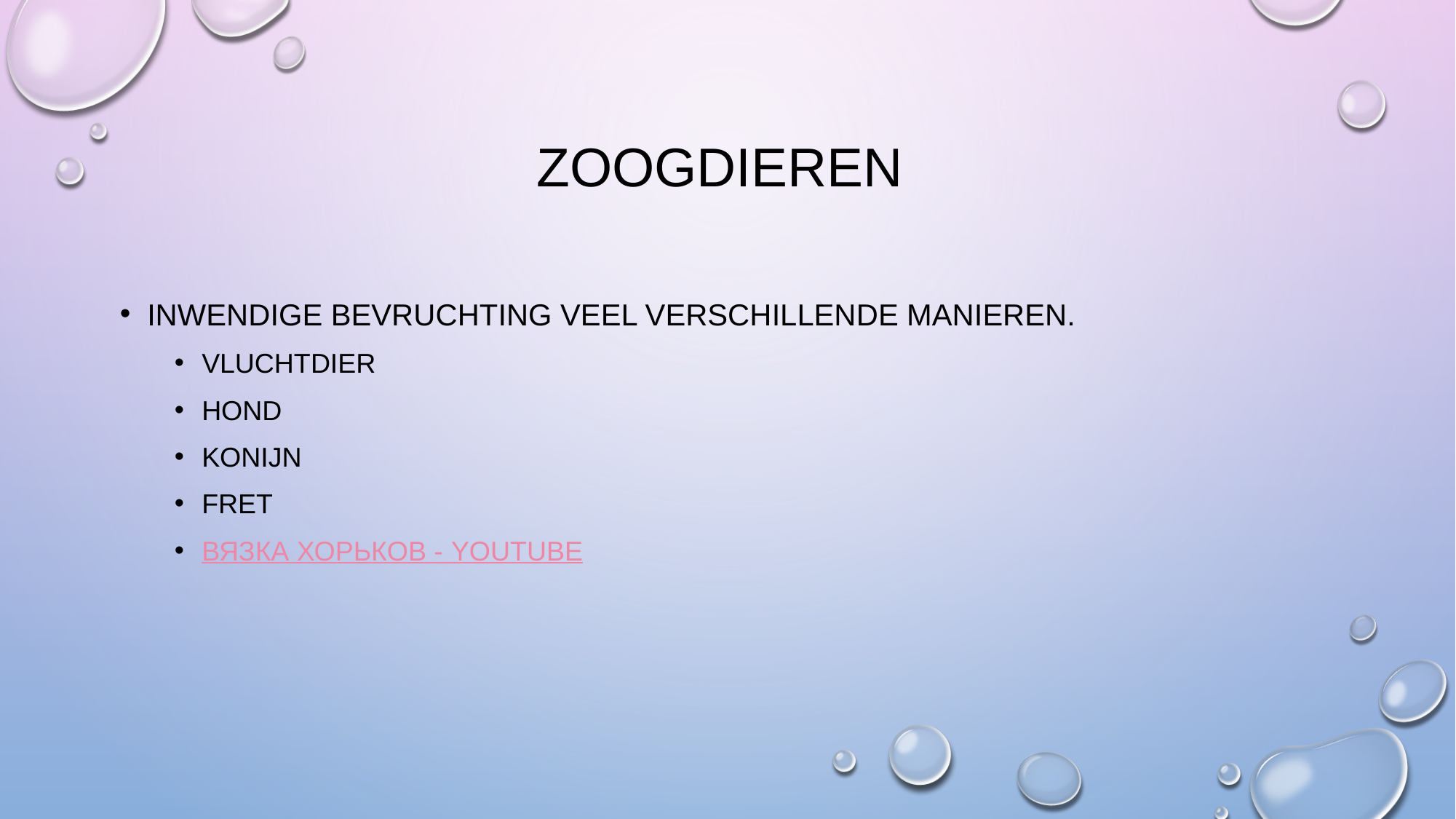

# Zoogdieren
Inwendige bevruchting veel verschillende manieren.
Vluchtdier
Hond
Konijn
Fret
Вязка хорьков - YouTube